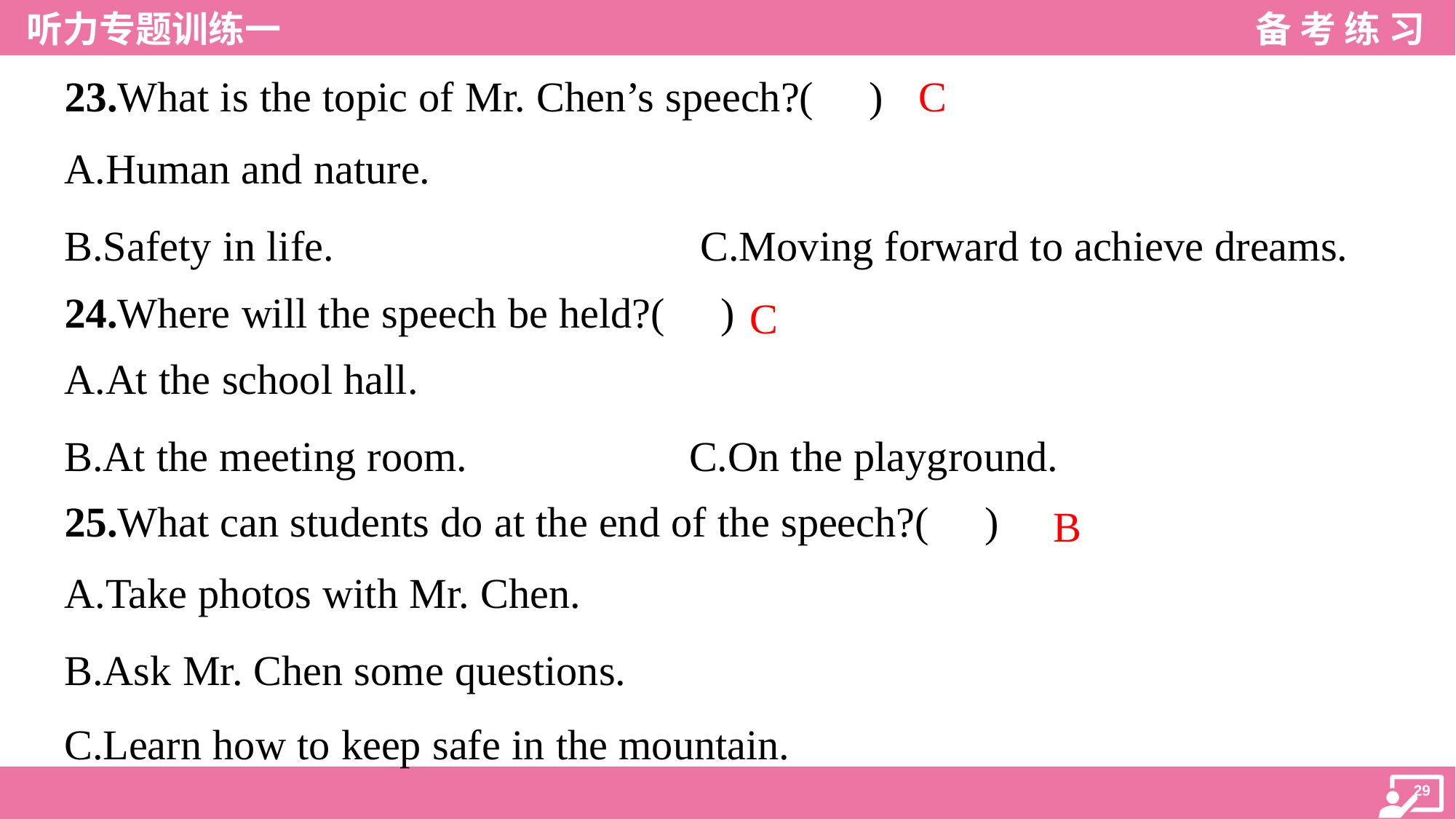

C
23.What is the topic of Mr. Chen’s speech?(     )
A.Human and nature.
B.Safety in life.                                      C.Moving forward to achieve dreams.
24.Where will the speech be held?(     )
C
A.At the school hall.
B.At the meeting room.                       C.On the playground.
25.What can students do at the end of the speech?(     )
B
A.Take photos with Mr. Chen.
B.Ask Mr. Chen some questions.
C.Learn how to keep safe in the mountain.